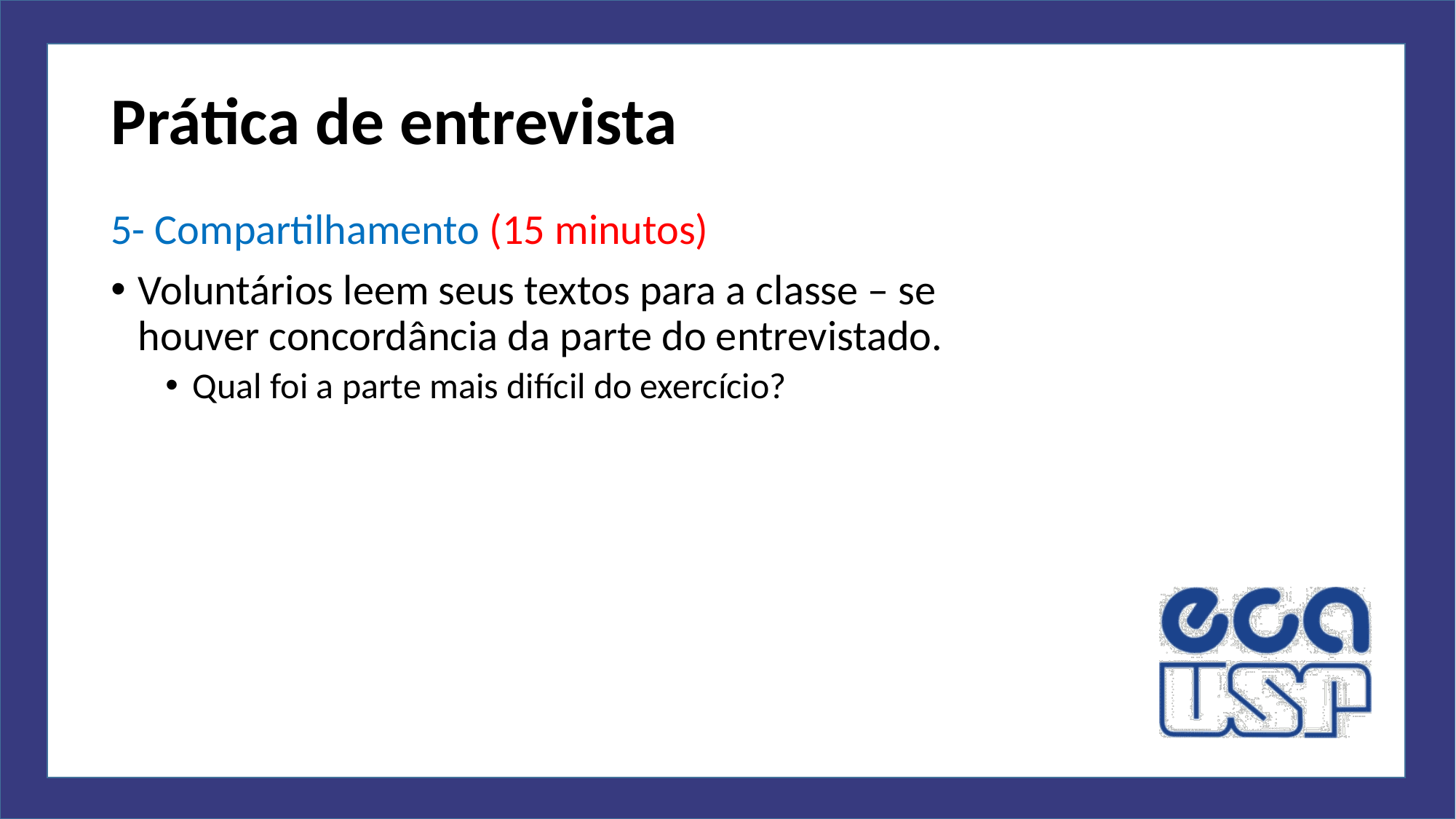

# Prática de entrevista
5- Compartilhamento (15 minutos)
Voluntários leem seus textos para a classe – se houver concordância da parte do entrevistado.
Qual foi a parte mais difícil do exercício?